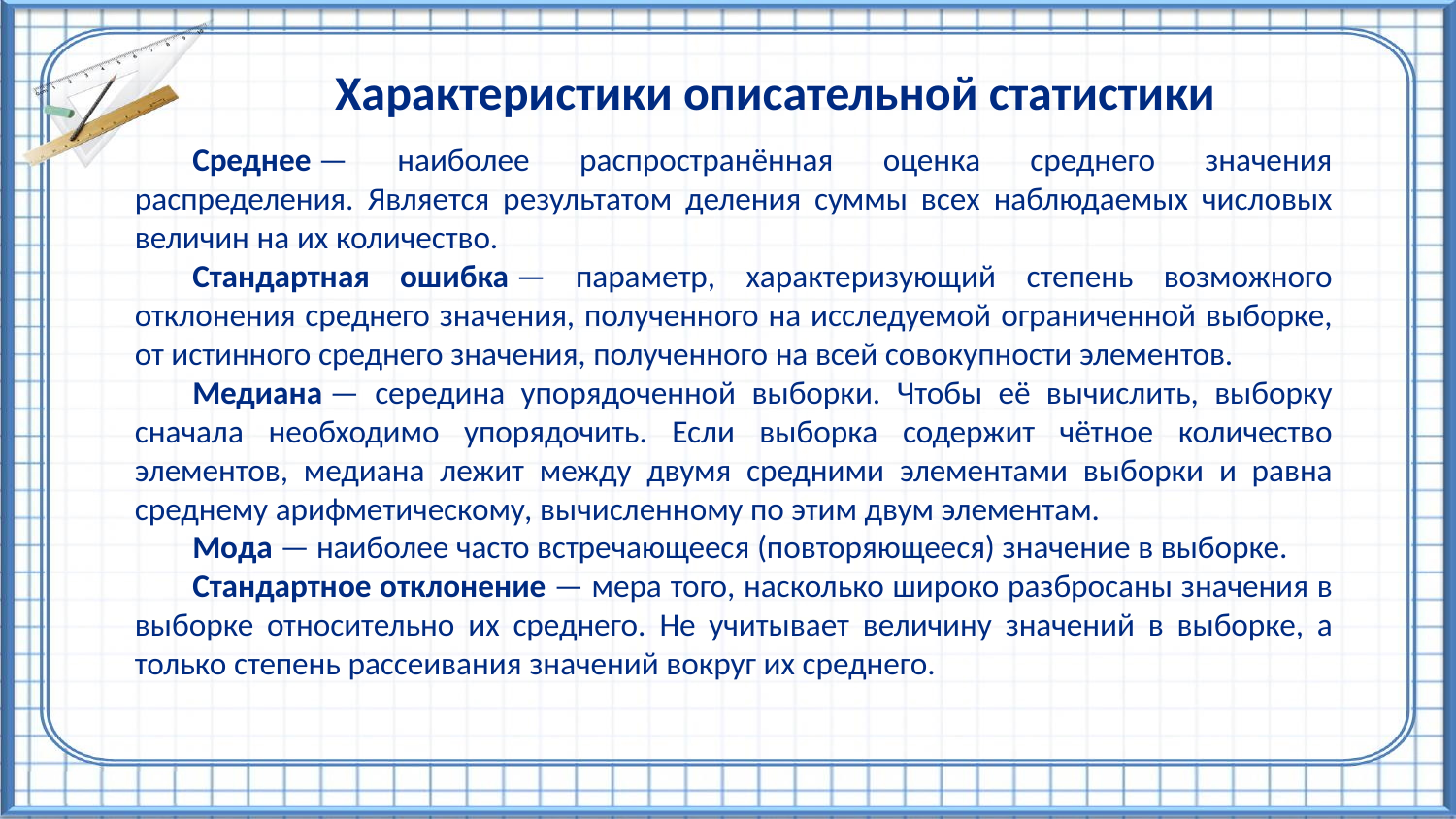

Характеристики описательной статистики
Среднее — наиболее распространённая оценка среднего значения распределения. Является результатом деления суммы всех наблюдаемых числовых величин на их количество.
Стандартная ошибка — параметр, характеризующий степень возможного отклонения среднего значения, полученного на исследуемой ограниченной выборке, от истинного среднего значения, полученного на всей совокупности элементов.
Медиана — середина упорядоченной выборки. Чтобы её вычислить, выборку сначала необходимо упорядочить. Если выборка содержит чётное количество элементов, медиана лежит между двумя средними элементами выборки и равна среднему арифметическому, вычисленному по этим двум элементам.
Мода — наиболее часто встречающееся (повторяющееся) значение в выборке.
Стандартное отклонение — мера того, насколько широко разбросаны значения в выборке относительно их среднего. Не учитывает величину значений в выборке, а только степень рассеивания значений вокруг их среднего.